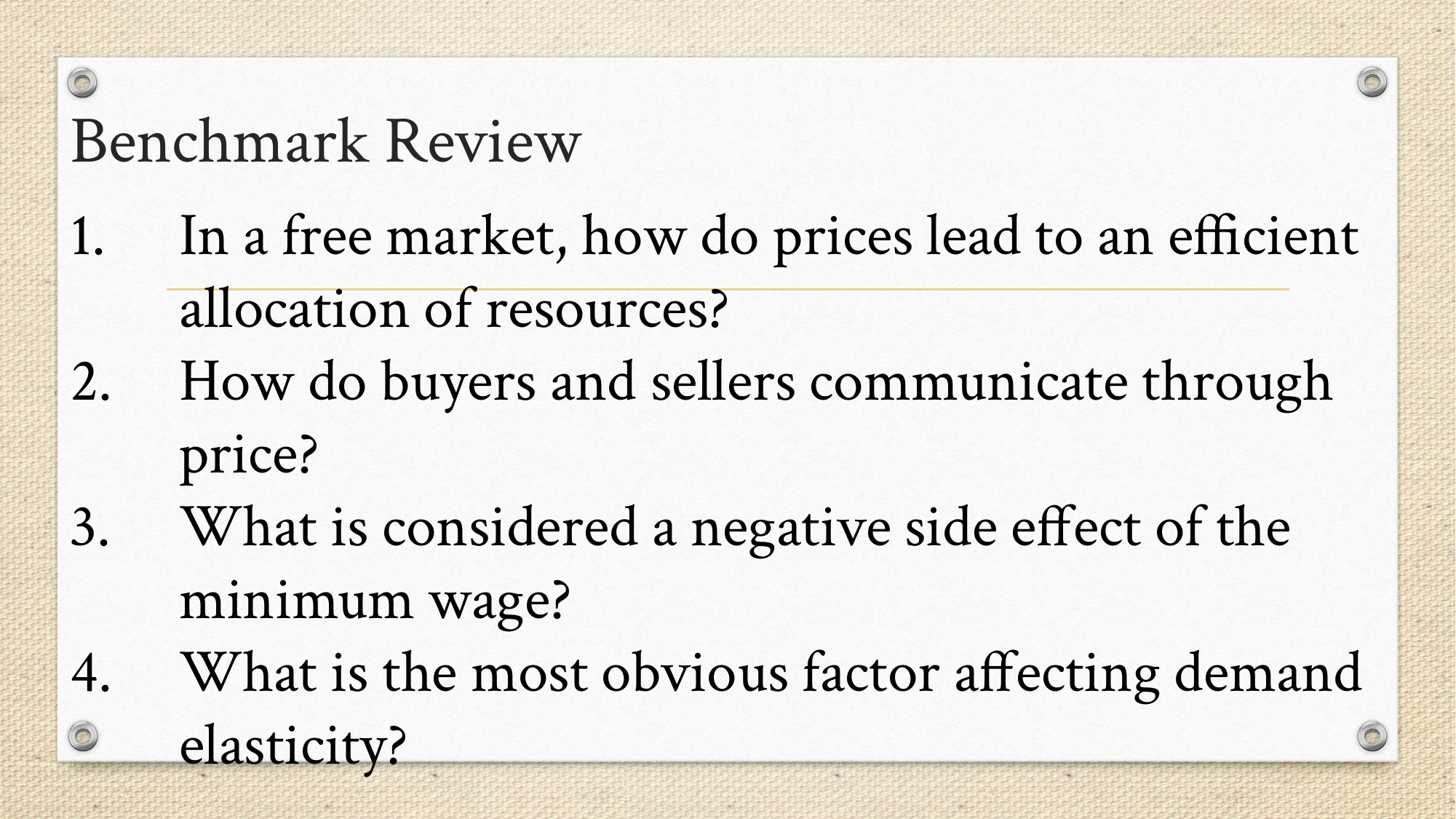

# Benchmark Review
In a free market, how do prices lead to an efficient allocation of resources?
How do buyers and sellers communicate through price?
What is considered a negative side effect of the minimum wage?
What is the most obvious factor affecting demand elasticity?